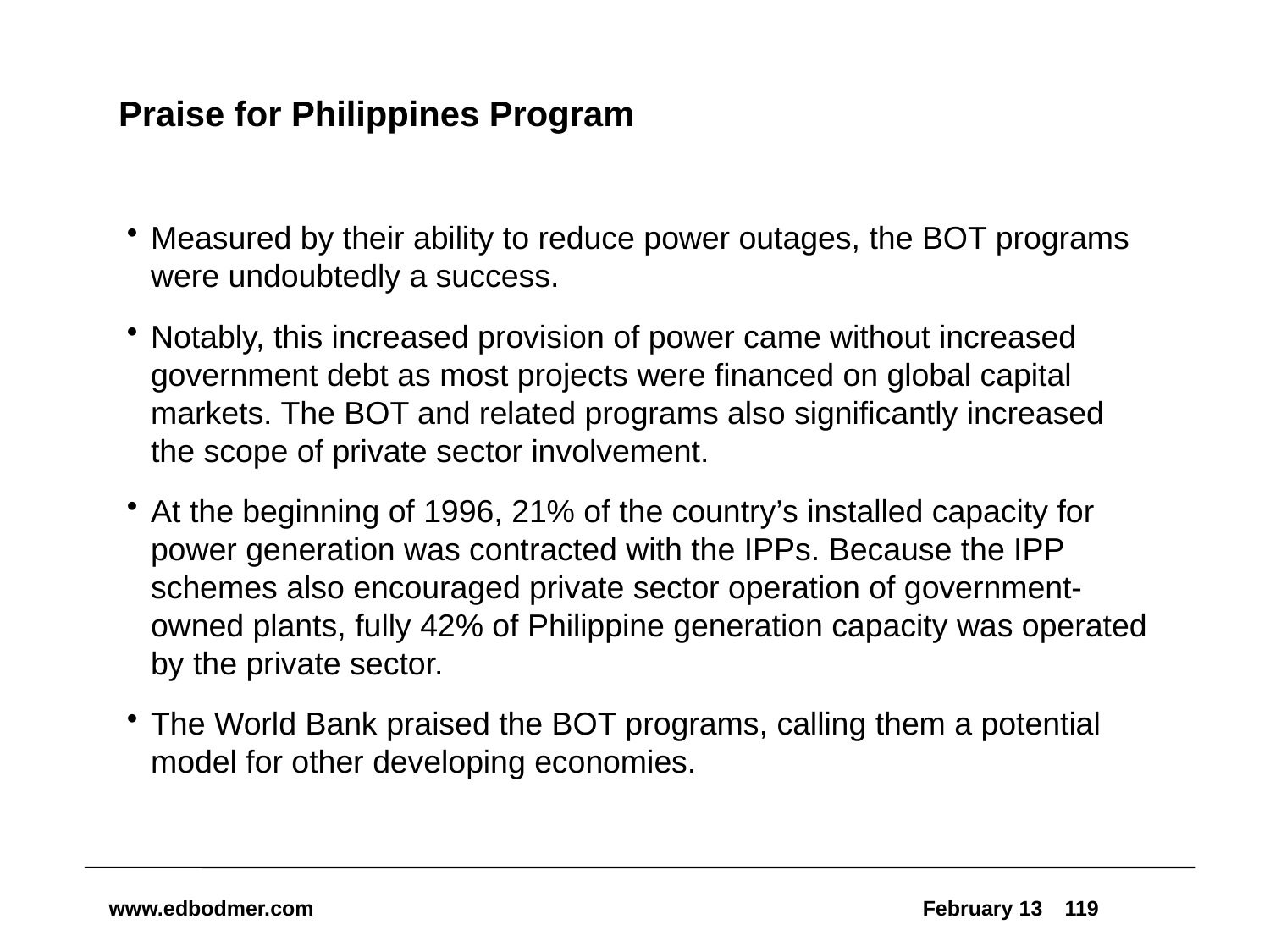

# Praise for Philippines Program
Measured by their ability to reduce power outages, the BOT programs were undoubtedly a success.
Notably, this increased provision of power came without increased government debt as most projects were financed on global capital markets. The BOT and related programs also significantly increased the scope of private sector involvement.
At the beginning of 1996, 21% of the country’s installed capacity for power generation was contracted with the IPPs. Because the IPP schemes also encouraged private sector operation of government-owned plants, fully 42% of Philippine generation capacity was operated by the private sector.
The World Bank praised the BOT programs, calling them a potential model for other developing economies.